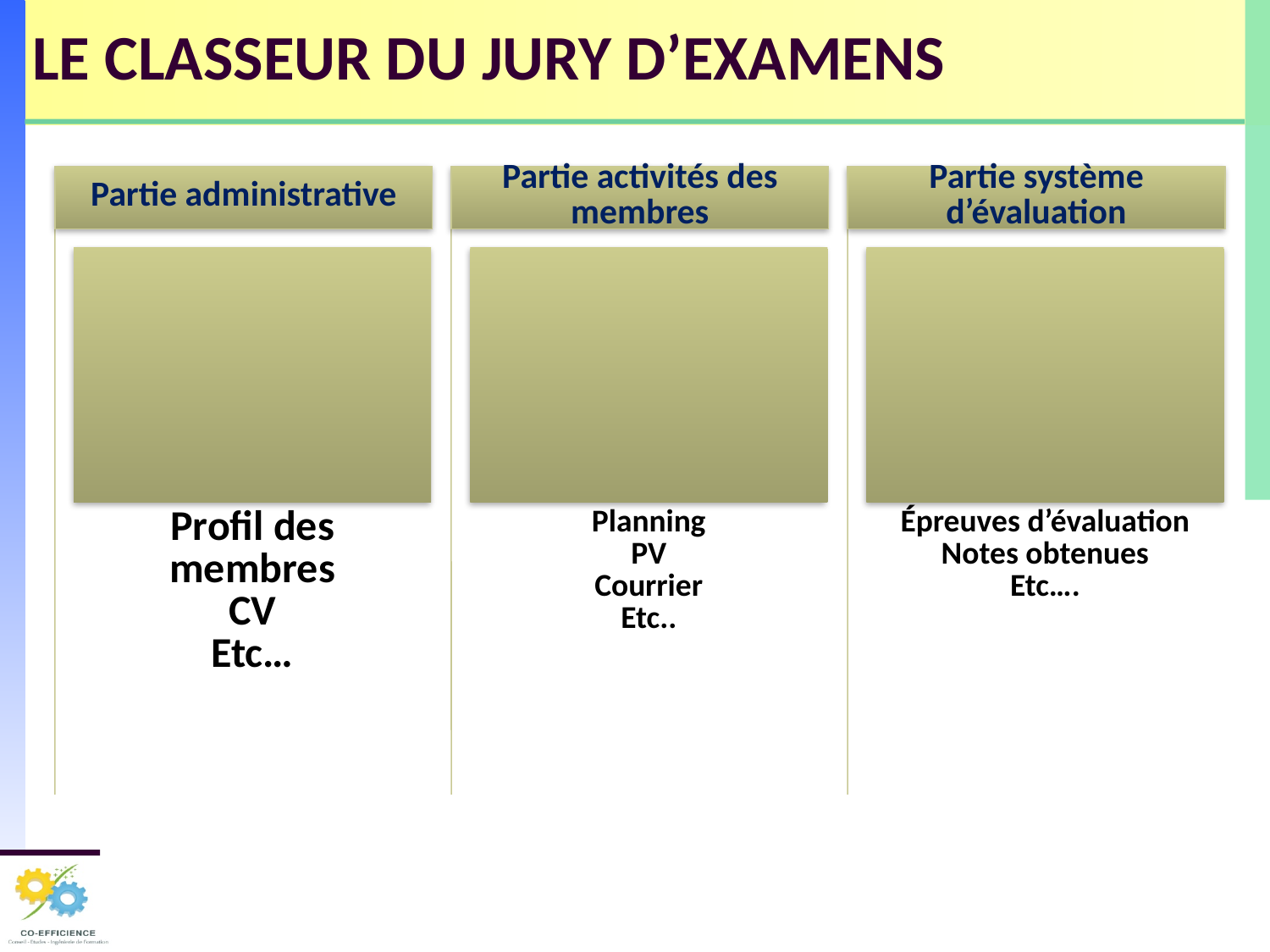

# LE CLASSEUR DU JURY D’EXAMENS
Partie administrative
Profil des membres
CV
Etc…
Partie activités des membres
Planning
PV
Courrier
Etc..
Partie système d’évaluation
Épreuves d’évaluation
Notes obtenues
Etc….